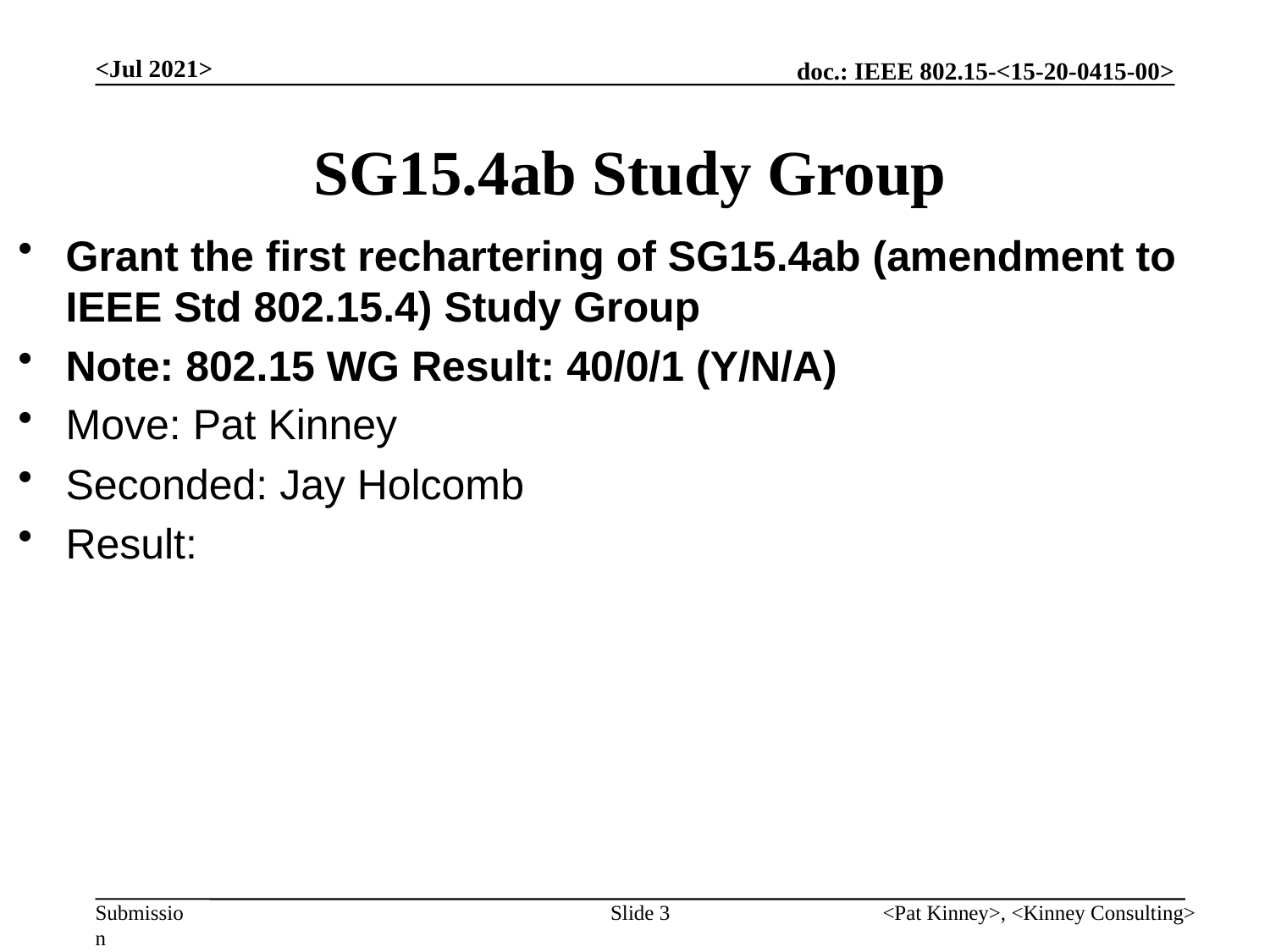

<Jul 2021>

# SG15.4ab Study Group
Grant the first rechartering of SG15.4ab (amendment to IEEE Std 802.15.4) Study Group
Note: 802.15 WG Result: 40/0/1 (Y/N/A)
Move: Pat Kinney
Seconded: Jay Holcomb
Result:
Slide 3
<Pat Kinney>, <Kinney Consulting>